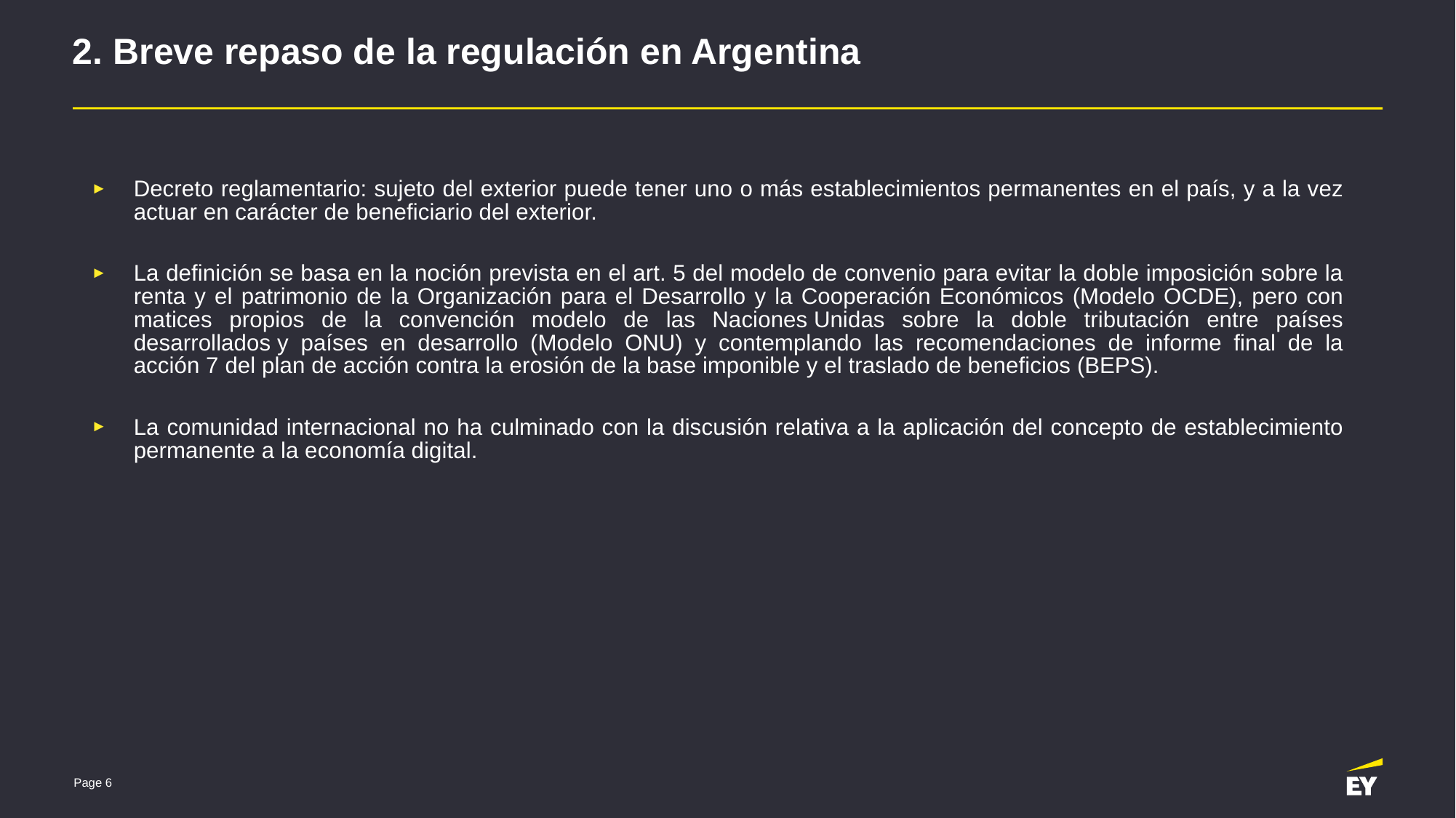

# 2. Breve repaso de la regulación en Argentina

Decreto reglamentario: sujeto del exterior puede tener uno o más establecimientos permanentes en el país, y a la vez actuar en carácter de beneficiario del exterior.

La definición se basa en la noción prevista en el art. 5 del modelo de convenio para evitar la doble imposición sobre la renta y el patrimonio de la Organización para el Desarrollo y la Cooperación Económicos (Modelo OCDE), pero con matices propios de la convención modelo de las Naciones Unidas sobre la doble tributación entre países desarrollados y países en desarrollo (Modelo ONU) y contemplando las recomendaciones de informe final de la acción 7 del plan de acción contra la erosión de la base imponible y el traslado de beneficios (BEPS).

La comunidad internacional no ha culminado con la discusión relativa a la aplicación del concepto de establecimiento permanente a la economía digital.

Page 6